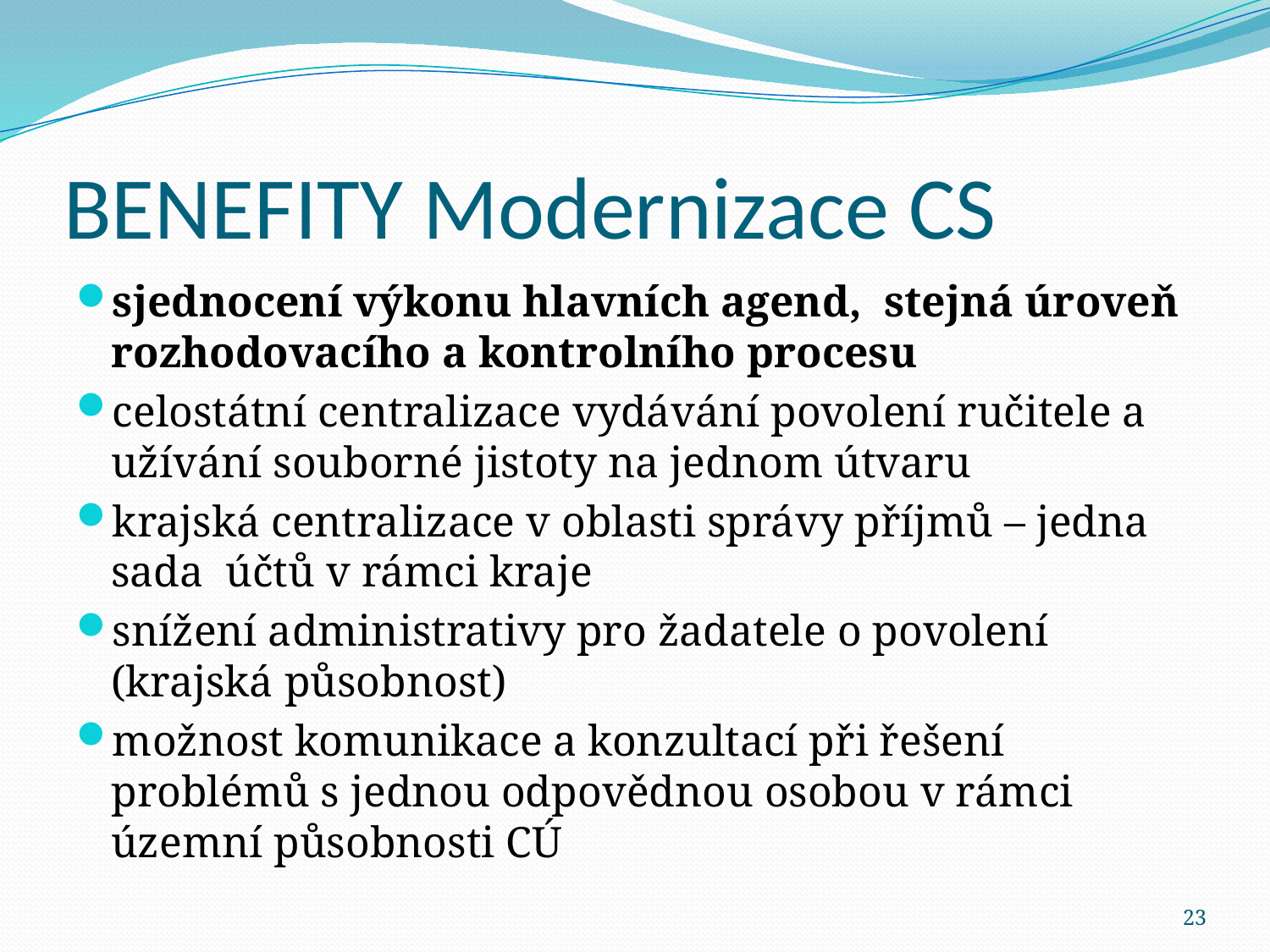

# BENEFITY Modernizace CS
sjednocení výkonu hlavních agend,  stejná úroveň rozhodovacího a kontrolního procesu
celostátní centralizace vydávání povolení ručitele a užívání souborné jistoty na jednom útvaru
krajská centralizace v oblasti správy příjmů – jedna sada  účtů v rámci kraje
snížení administrativy pro žadatele o povolení (krajská působnost)
možnost komunikace a konzultací při řešení problémů s jednou odpovědnou osobou v rámci územní působnosti CÚ

23